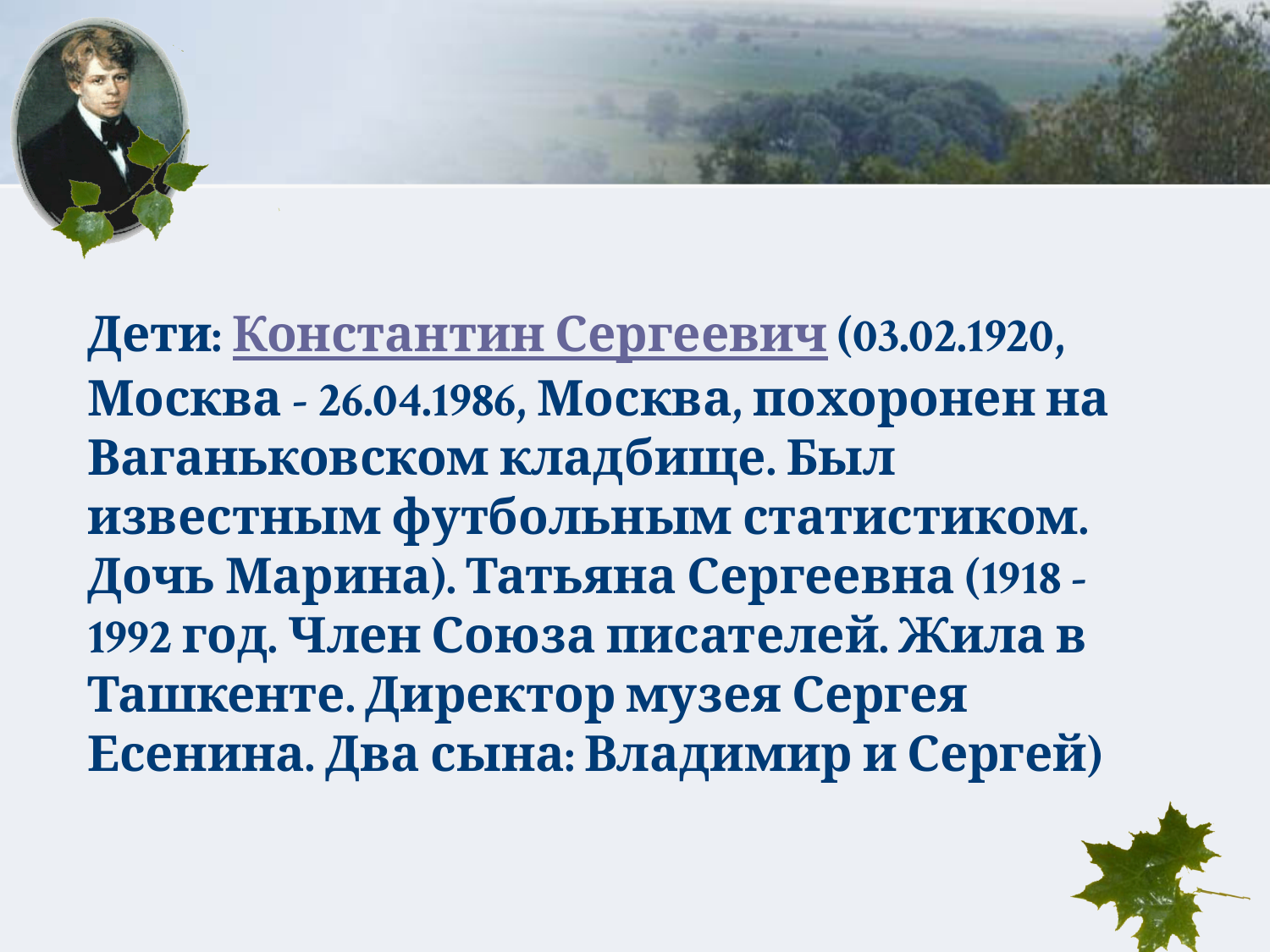

Дети: Константин Сергеевич (03.02.1920, Москва - 26.04.1986, Москва, похоронен на Ваганьковском кладбище. Был известным футбольным статистиком. Дочь Марина). Татьяна Сергеевна (1918 - 1992 год. Член Союза писателей. Жила в Ташкенте. Директор музея Сергея Есенина. Два сына: Владимир и Сергей)